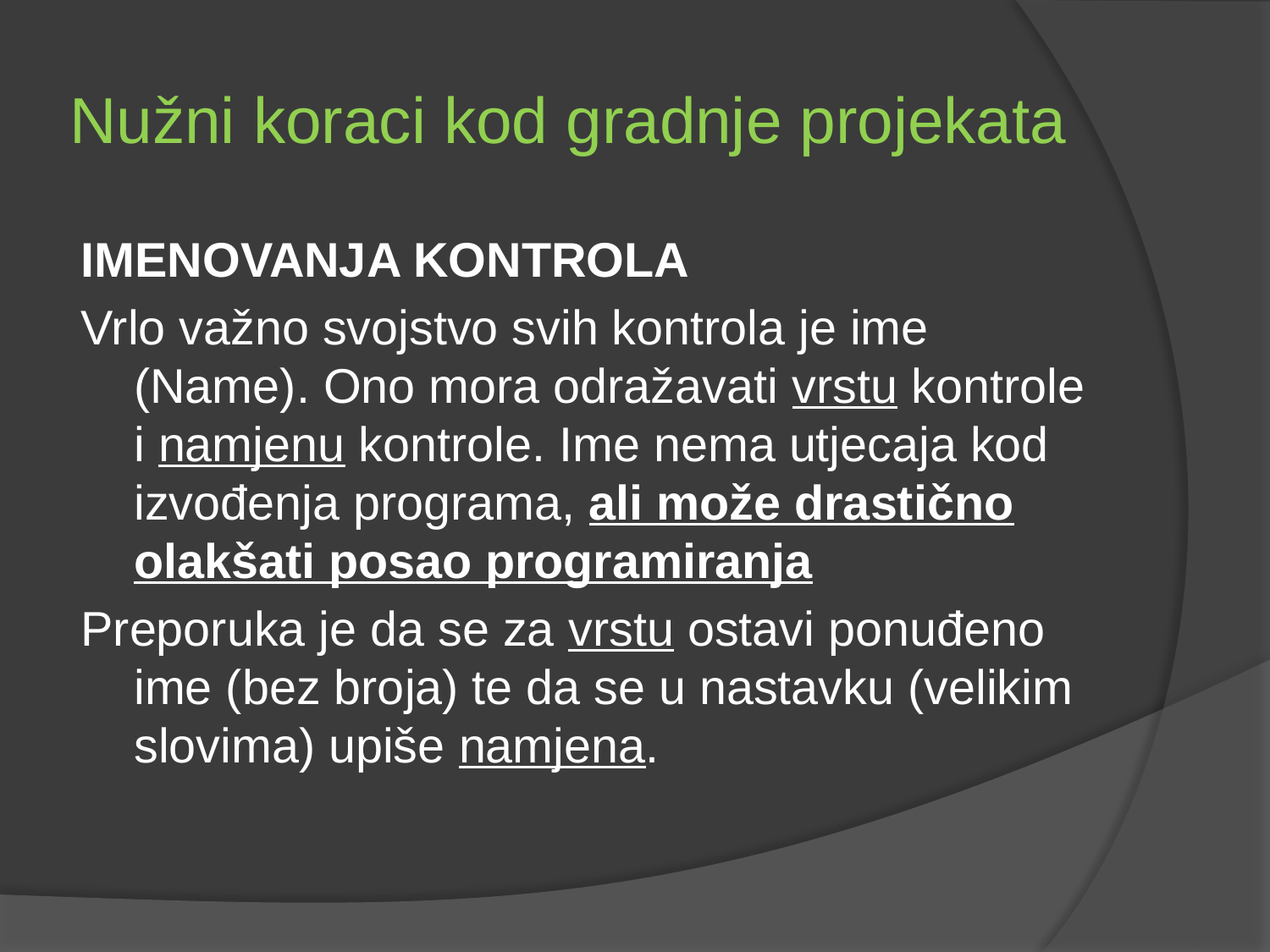

# Nužni koraci kod gradnje projekata
IMENOVANJA KONTROLA
Vrlo važno svojstvo svih kontrola je ime (Name). Ono mora odražavati vrstu kontrole i namjenu kontrole. Ime nema utjecaja kod izvođenja programa, ali može drastično olakšati posao programiranja
Preporuka je da se za vrstu ostavi ponuđeno ime (bez broja) te da se u nastavku (velikim slovima) upiše namjena.